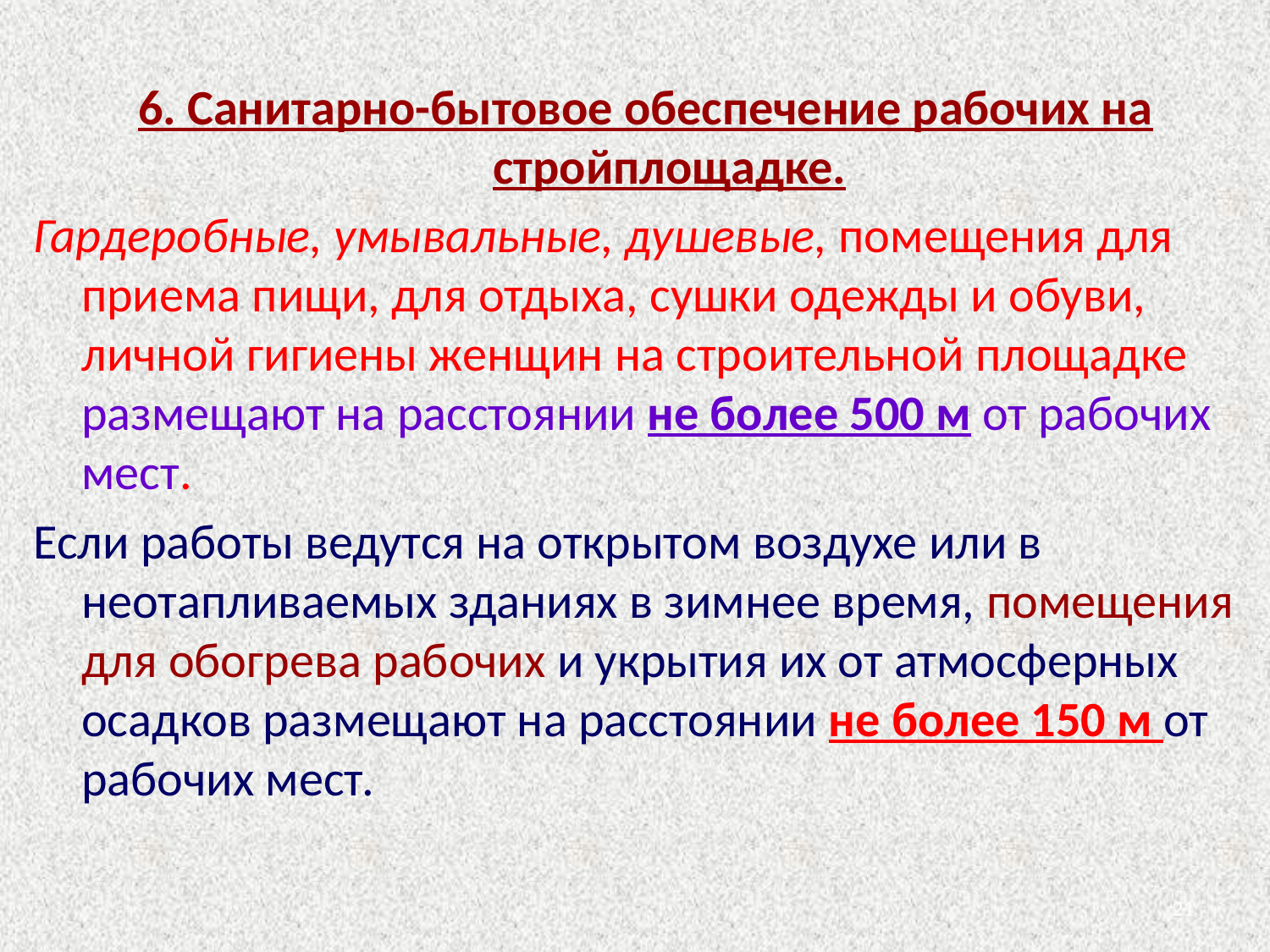

6. Санитарно-бытовое обеспечение рабочих на стройплощадке.
Гардеробные, умывальные, душевые, помещения для приема пищи, для отдыха, сушки одежды и обуви, личной гигиены женщин на строительной площадке размещают на расстоянии не более 500 м от рабочих мест.
Если работы ведутся на открытом воздухе или в неотапливаемых зданиях в зимнее время, помещения для обогрева рабочих и укрытия их от атмосферных осадков размещают на расстоянии не более 150 м от рабочих мест.

21